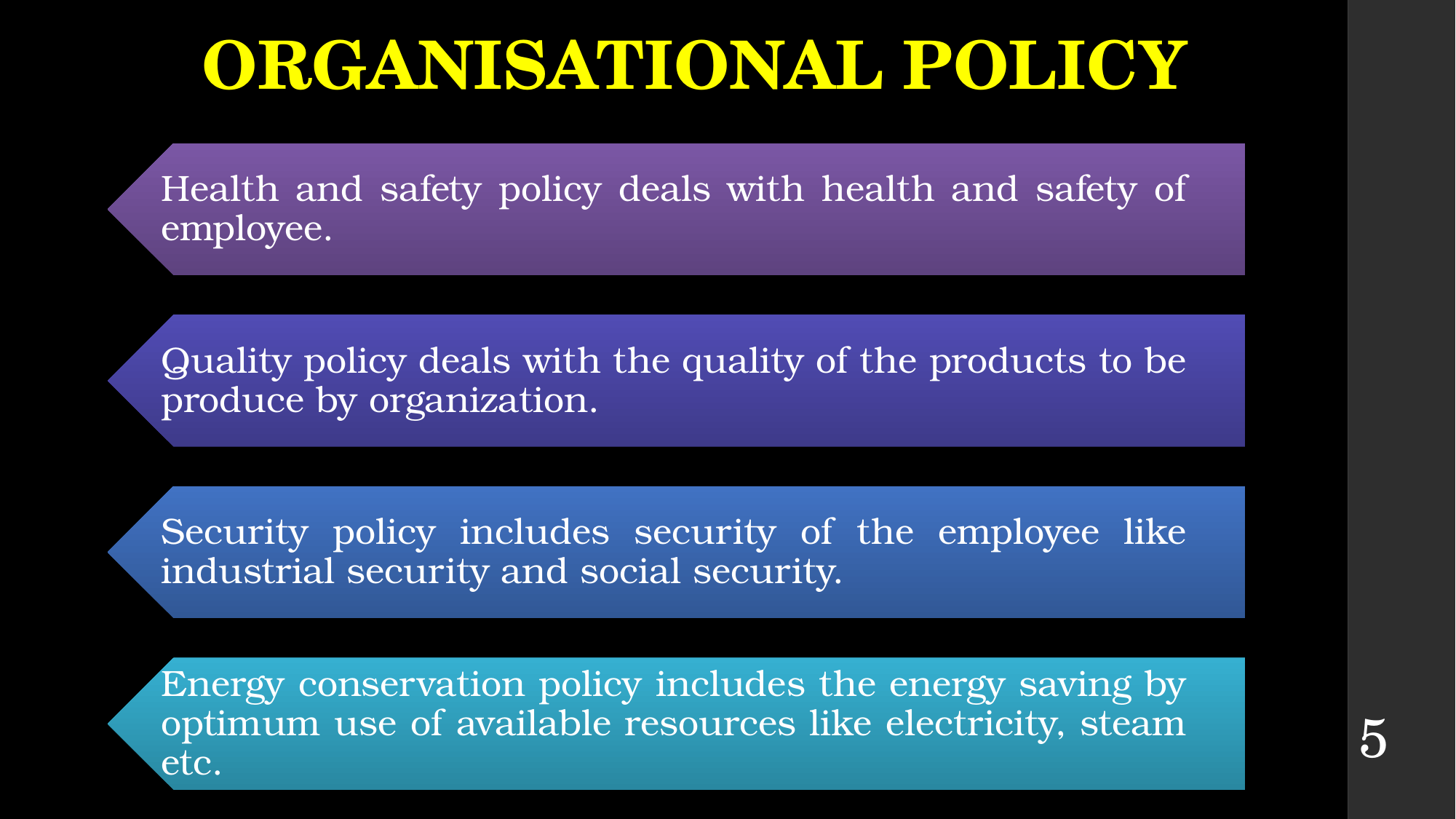

# ORGANISATIONAL POLICY
Health and safety policy deals with health and safety of employee.
Quality policy deals with the quality of the products to be produce by organization.
Security policy includes security of the employee like industrial security and social security.
Energy conservation policy includes the energy saving by optimum use of available resources like electricity, steam etc.
5